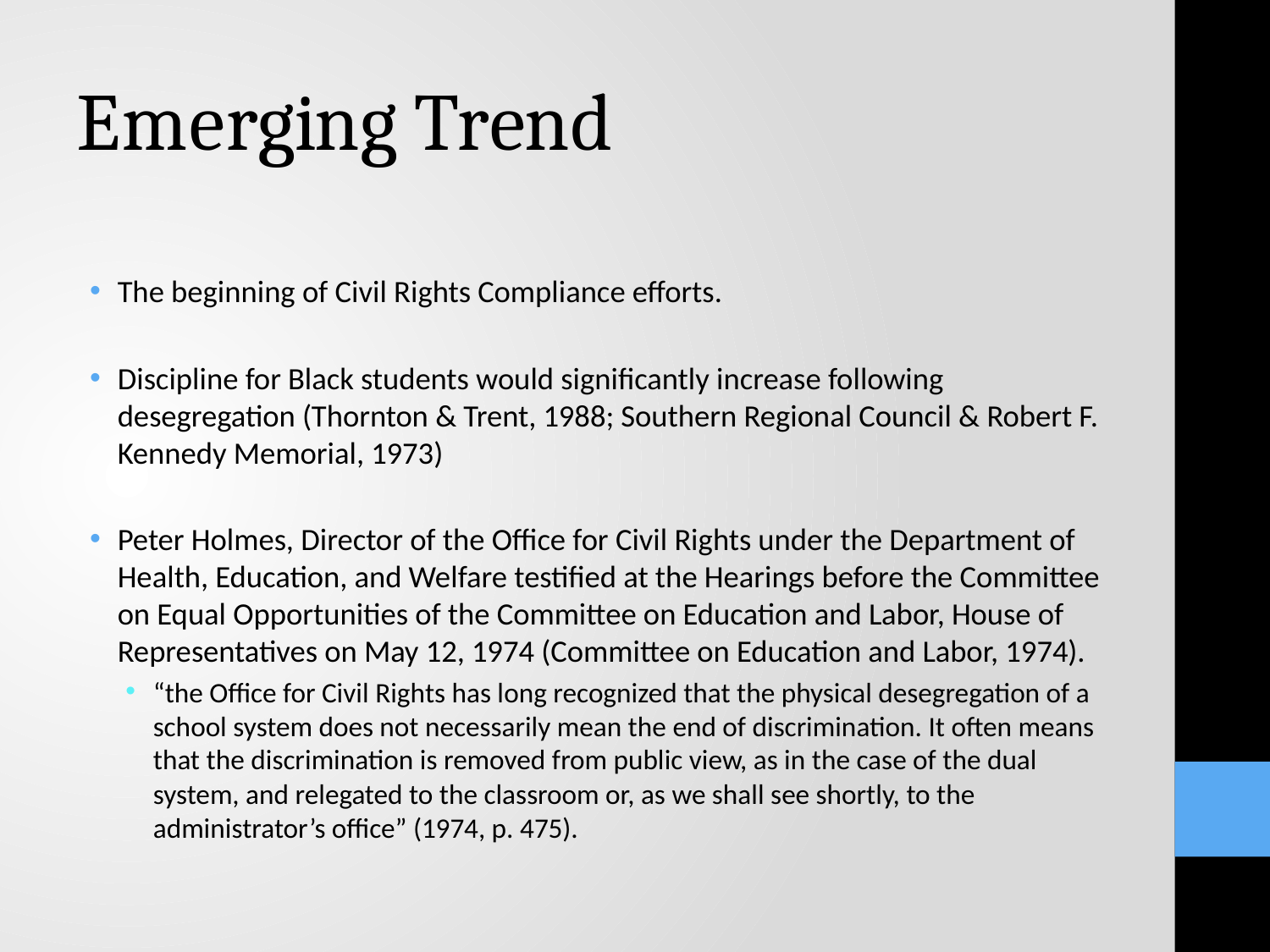

# Emerging Trend

The beginning of Civil Rights Compliance efforts.

Discipline for Black students would significantly increase following desegregation (Thornton & Trent, 1988; Southern Regional Council & Robert F. Kennedy Memorial, 1973)

Peter Holmes, Director of the Office for Civil Rights under the Department of Health, Education, and Welfare testified at the Hearings before the Committee on Equal Opportunities of the Committee on Education and Labor, House of Representatives on May 12, 1974 (Committee on Education and Labor, 1974).
“the Office for Civil Rights has long recognized that the physical desegregation of a school system does not necessarily mean the end of discrimination. It often means that the discrimination is removed from public view, as in the case of the dual system, and relegated to the classroom or, as we shall see shortly, to the administrator’s office” (1974, p. 475).